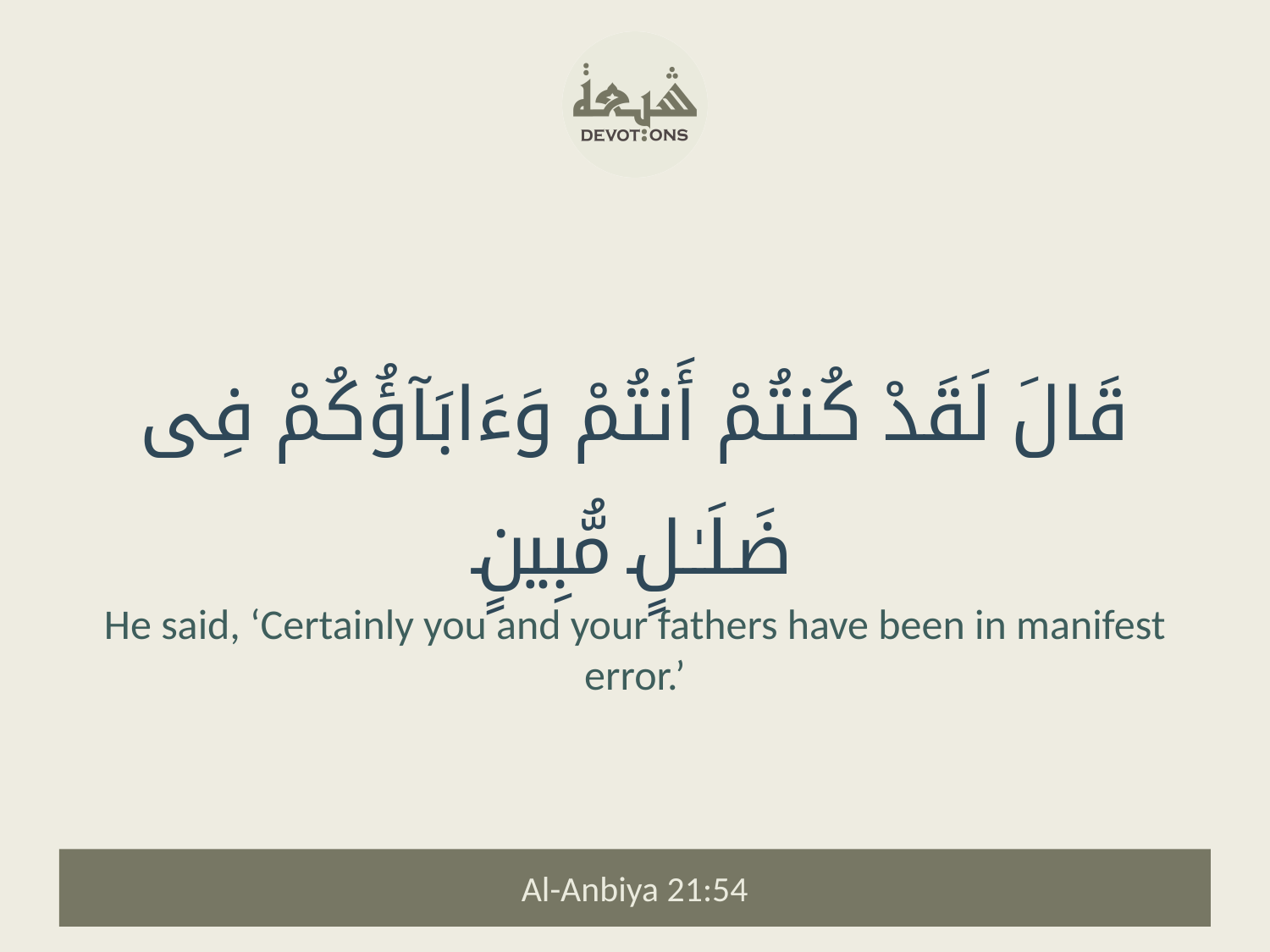

قَالَ لَقَدْ كُنتُمْ أَنتُمْ وَءَابَآؤُكُمْ فِى ضَلَـٰلٍ مُّبِينٍ
He said, ‘Certainly you and your fathers have been in manifest error.’
Al-Anbiya 21:54